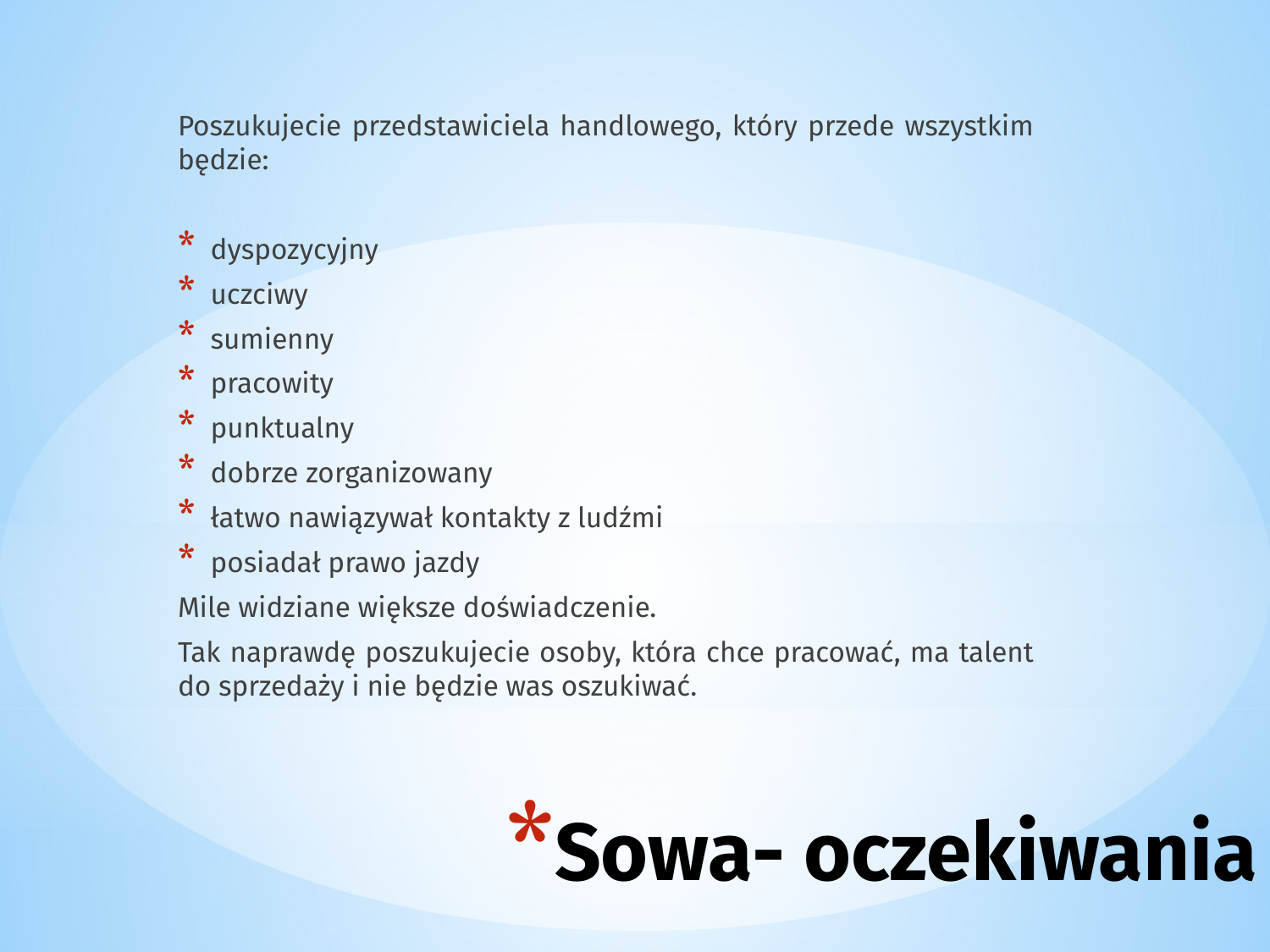

Poszukujecie przedstawiciela handlowego, który przede wszystkim będzie:

 dyspozycyjny
 uczciwy
 sumienny
 pracowity
 punktualny
 dobrze zorganizowany
 łatwo nawiązywał kontakty z ludźmi
 posiadał prawo jazdy
Mile widziane większe doświadczenie.
Tak naprawdę poszukujecie osoby, która chce pracować, ma talent do sprzedaży i nie będzie was oszukiwać.
# Sowa- oczekiwania